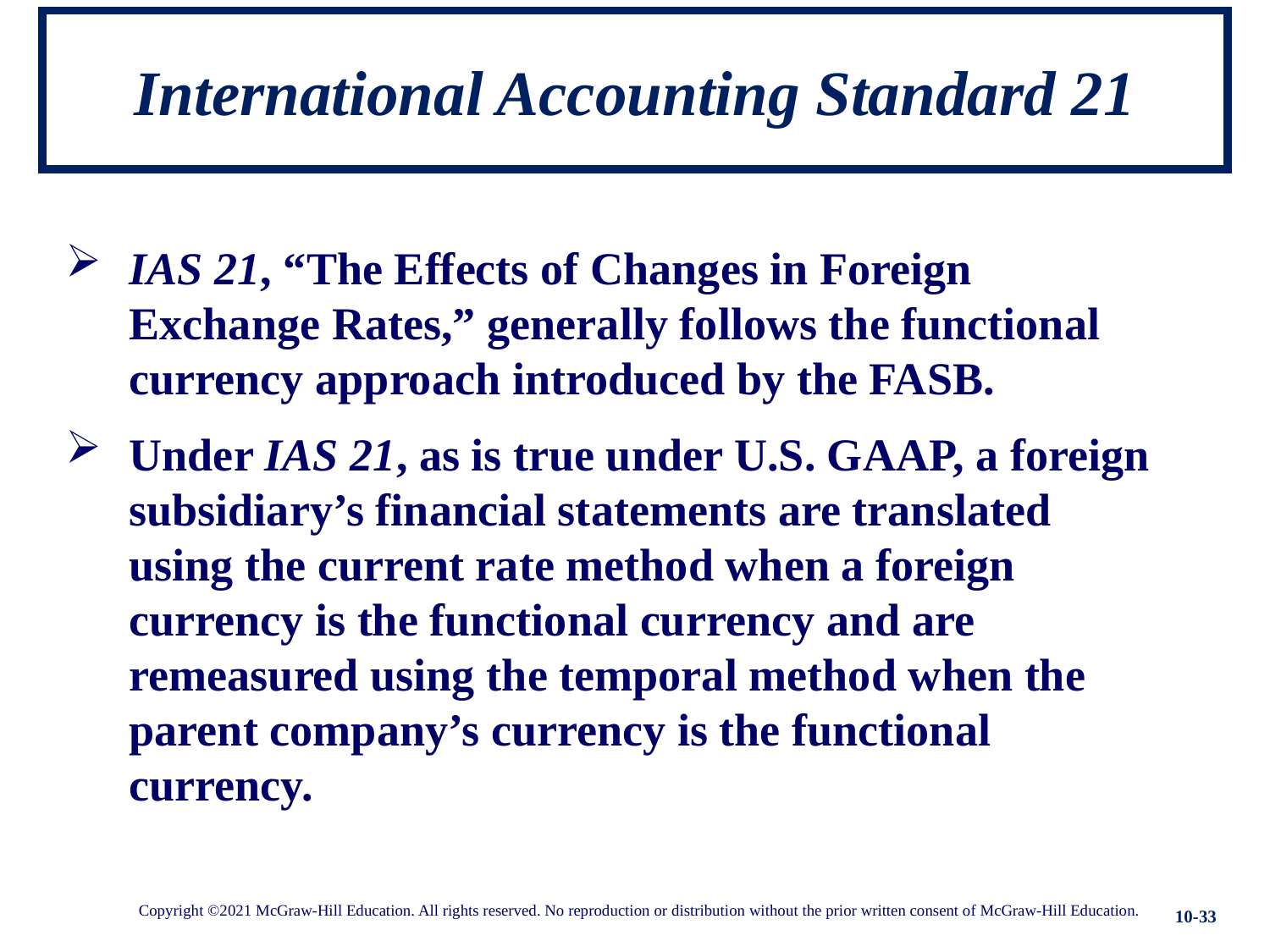

# International Accounting Standard 21
IAS 21, “The Effects of Changes in Foreign Exchange Rates,” generally follows the functional currency approach introduced by the FASB.
Under IAS 21, as is true under U.S. GAAP, a foreign subsidiary’s financial statements are translated using the current rate method when a foreign currency is the functional currency and are remeasured using the temporal method when the parent company’s currency is the functional currency.
10-33
Copyright ©2021 McGraw-Hill Education. All rights reserved. No reproduction or distribution without the prior written consent of McGraw-Hill Education.